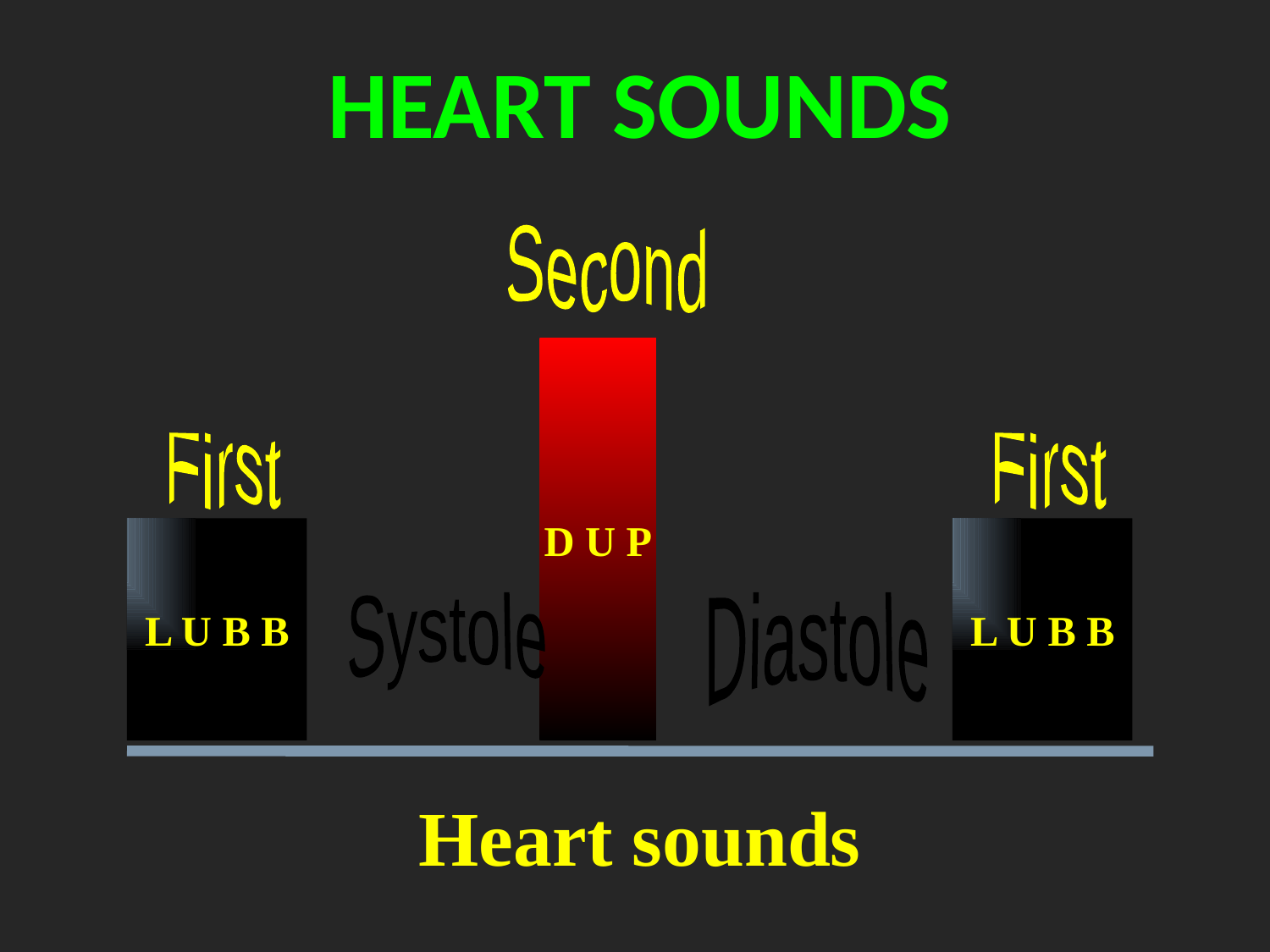

HEART SOUNDS
Second
D U P
First
First
L U B B
L U B B
Systole
Diastole

Heart sounds